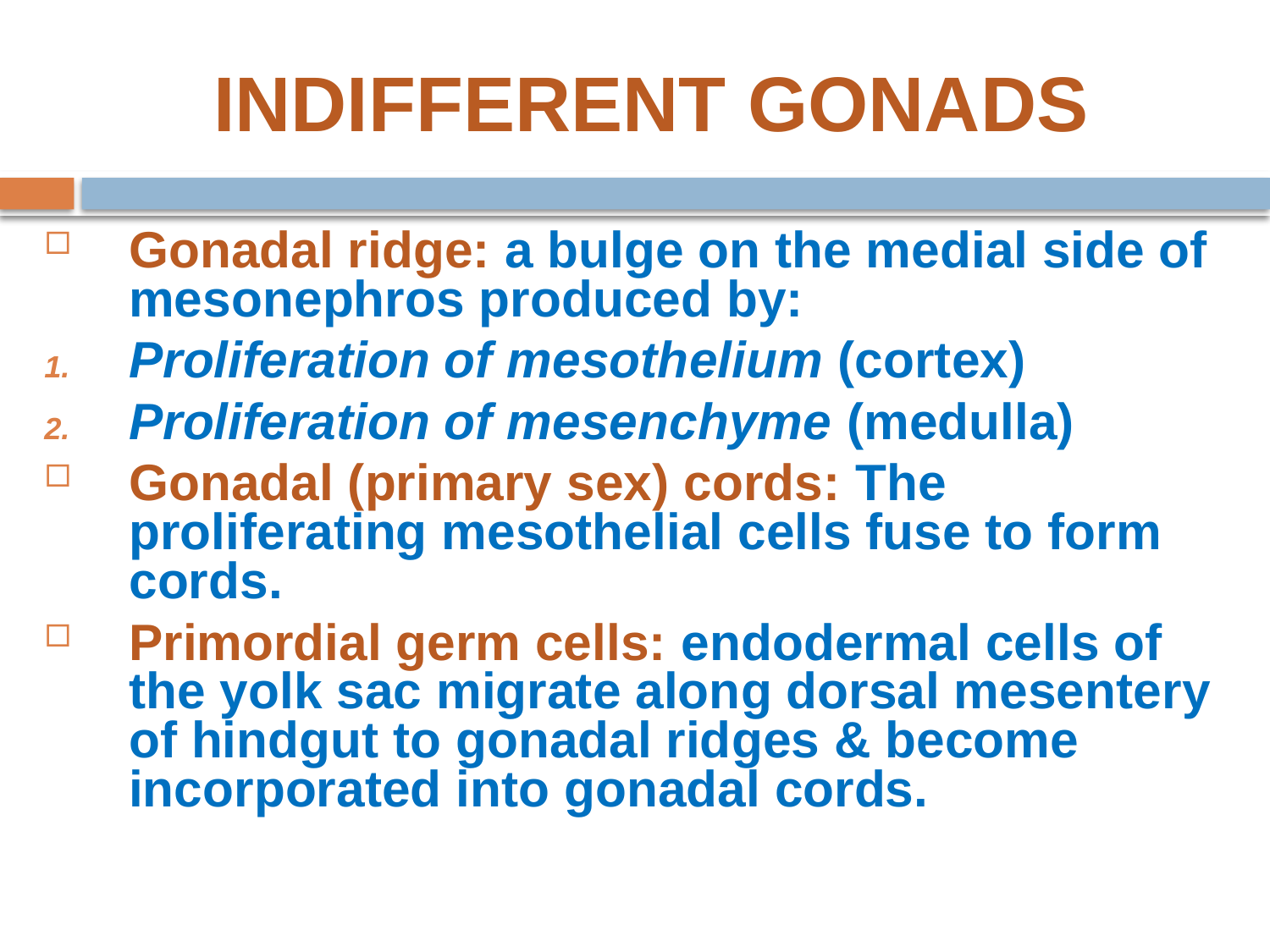

# INDIFFERENT GONADS
Gonadal ridge: a bulge on the medial side of mesonephros produced by:
Proliferation of mesothelium (cortex)
Proliferation of mesenchyme (medulla)
Gonadal (primary sex) cords: The proliferating mesothelial cells fuse to form cords.
Primordial germ cells: endodermal cells of the yolk sac migrate along dorsal mesentery of hindgut to gonadal ridges & become incorporated into gonadal cords.